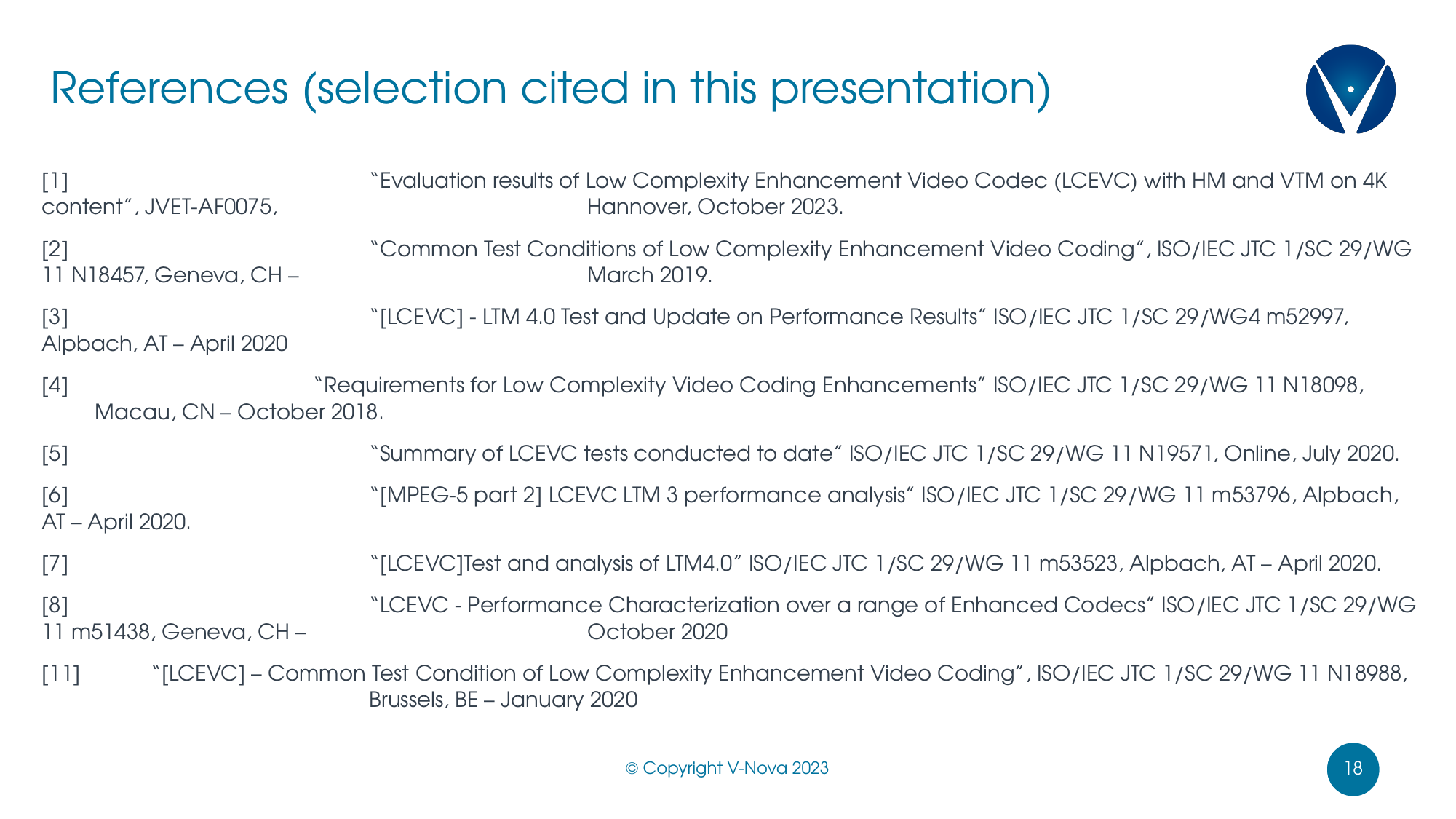

# References (selection cited in this presentation)
[1]			“Evaluation results of Low Complexity Enhancement Video Codec (LCEVC) with HM and VTM on 4K content”, JVET-AF0075, 			Hannover, October 2023.
[2]			“Common Test Conditions of Low Complexity Enhancement Video Coding”, ISO/IEC JTC 1/SC 29/WG 11 N18457, Geneva, CH – 			March 2019.
[3]			“[LCEVC] - LTM 4.0 Test and Update on Performance Results” ISO/IEC JTC 1/SC 29/WG4 m52997, Alpbach, AT – April 2020
[4]			“Requirements for Low Complexity Video Coding Enhancements” ISO/IEC JTC 1/SC 29/WG 11 N18098, Macau, CN – October 2018.
[5]			“Summary of LCEVC tests conducted to date” ISO/IEC JTC 1/SC 29/WG 11 N19571, Online, July 2020.
[6]			“[MPEG-5 part 2] LCEVC LTM 3 performance analysis” ISO/IEC JTC 1/SC 29/WG 11 m53796, Alpbach, AT – April 2020.
[7]			“[LCEVC]Test and analysis of LTM4.0” ISO/IEC JTC 1/SC 29/WG 11 m53523, Alpbach, AT – April 2020.
[8]			“LCEVC - Performance Characterization over a range of Enhanced Codecs” ISO/IEC JTC 1/SC 29/WG 11 m51438, Geneva, CH – 			October 2020
[11]	“[LCEVC] – Common Test Condition of Low Complexity Enhancement Video Coding”, ISO/IEC JTC 1/SC 29/WG 11 N18988, 			Brussels, BE – January 2020

18